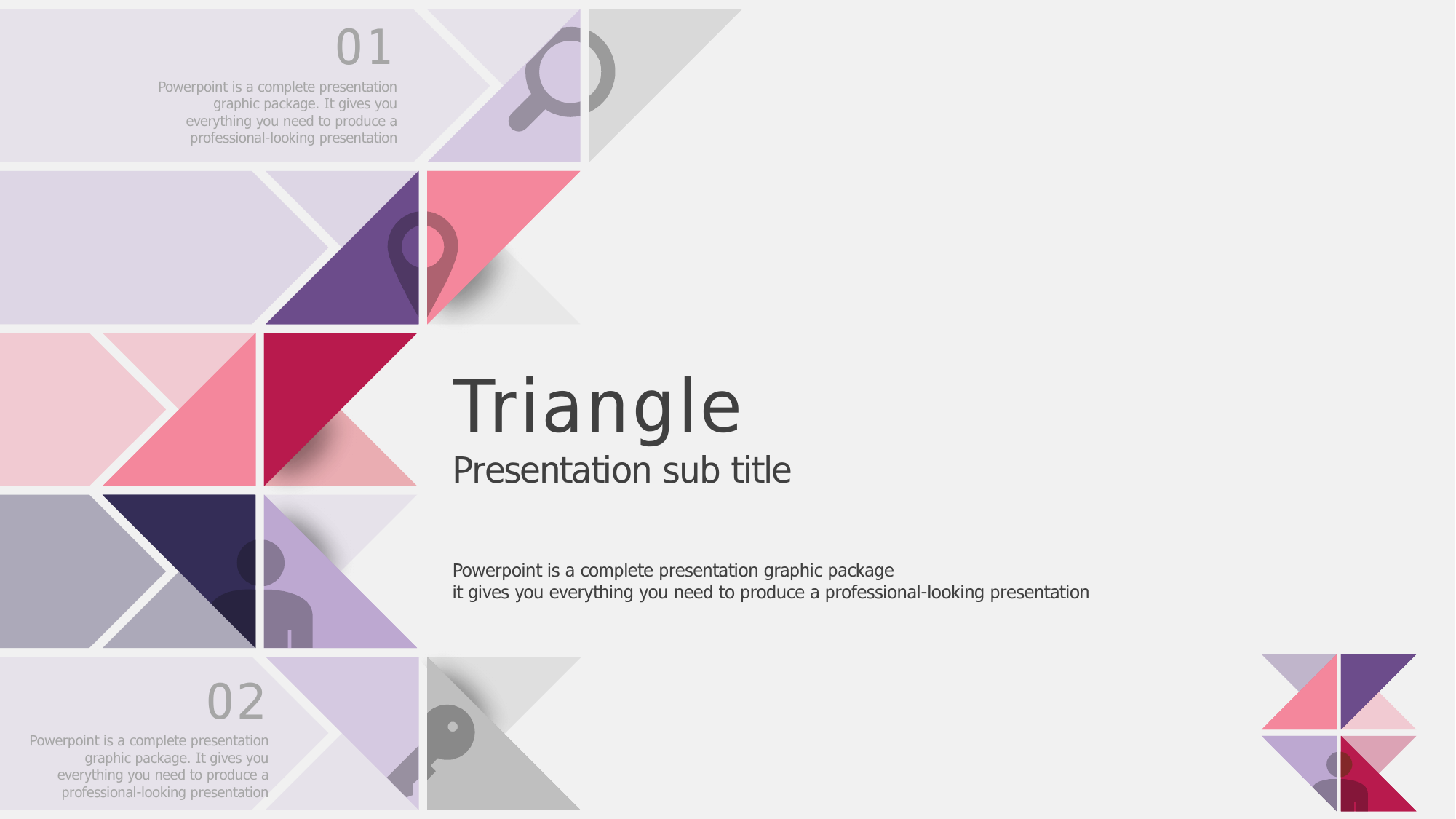

01
Powerpoint is a complete presentation graphic package. It gives you everything you need to produce a professional-looking presentation
Triangle
Presentation sub title
Powerpoint is a complete presentation graphic package
it gives you everything you need to produce a professional-looking presentation
02
Powerpoint is a complete presentation graphic package. It gives you everything you need to produce a professional-looking presentation